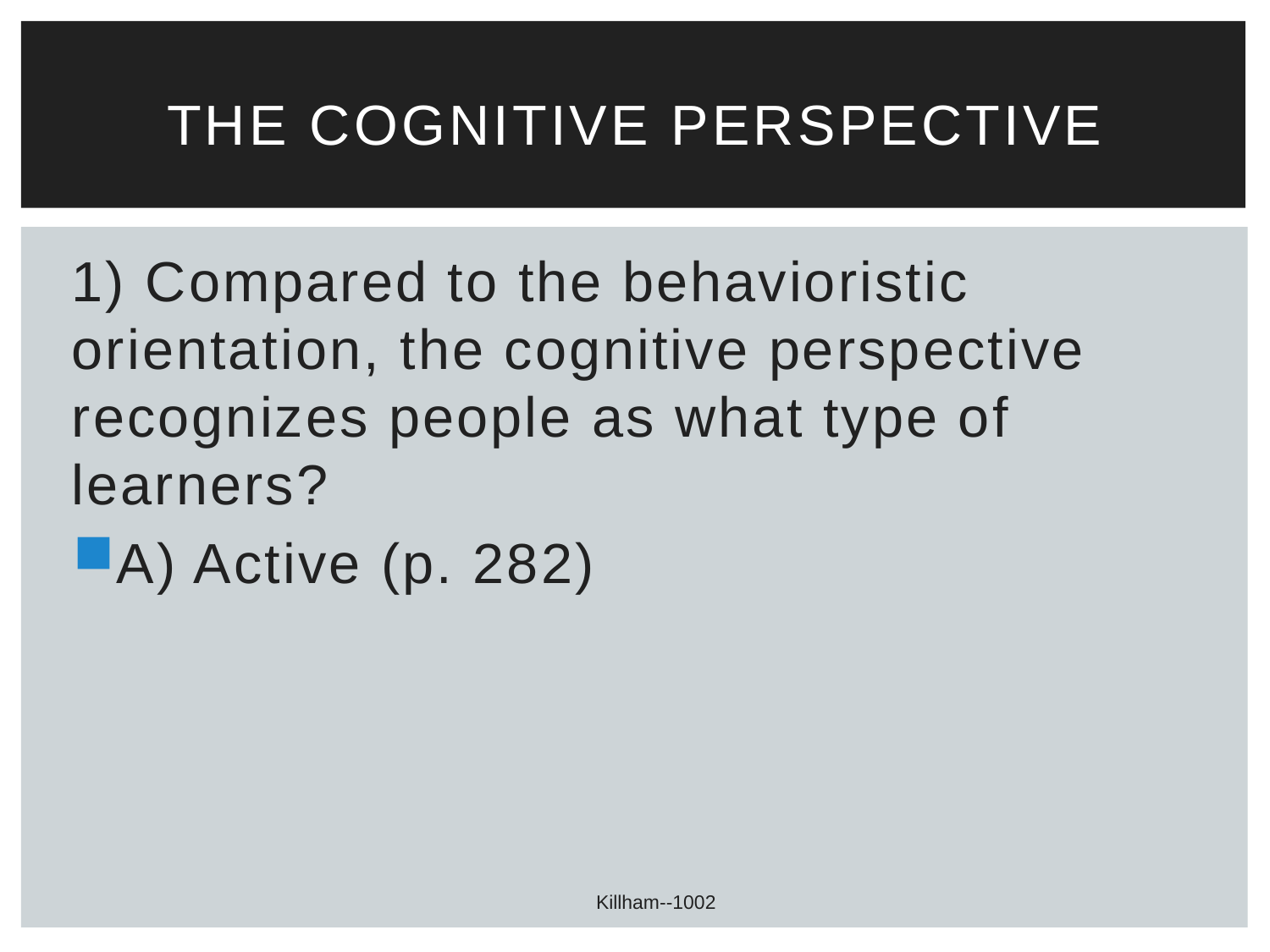

# The cognitive perspective
1) Compared to the behavioristic orientation, the cognitive perspective recognizes people as what type of learners?
A) Active (p. 282)

Killham--1002